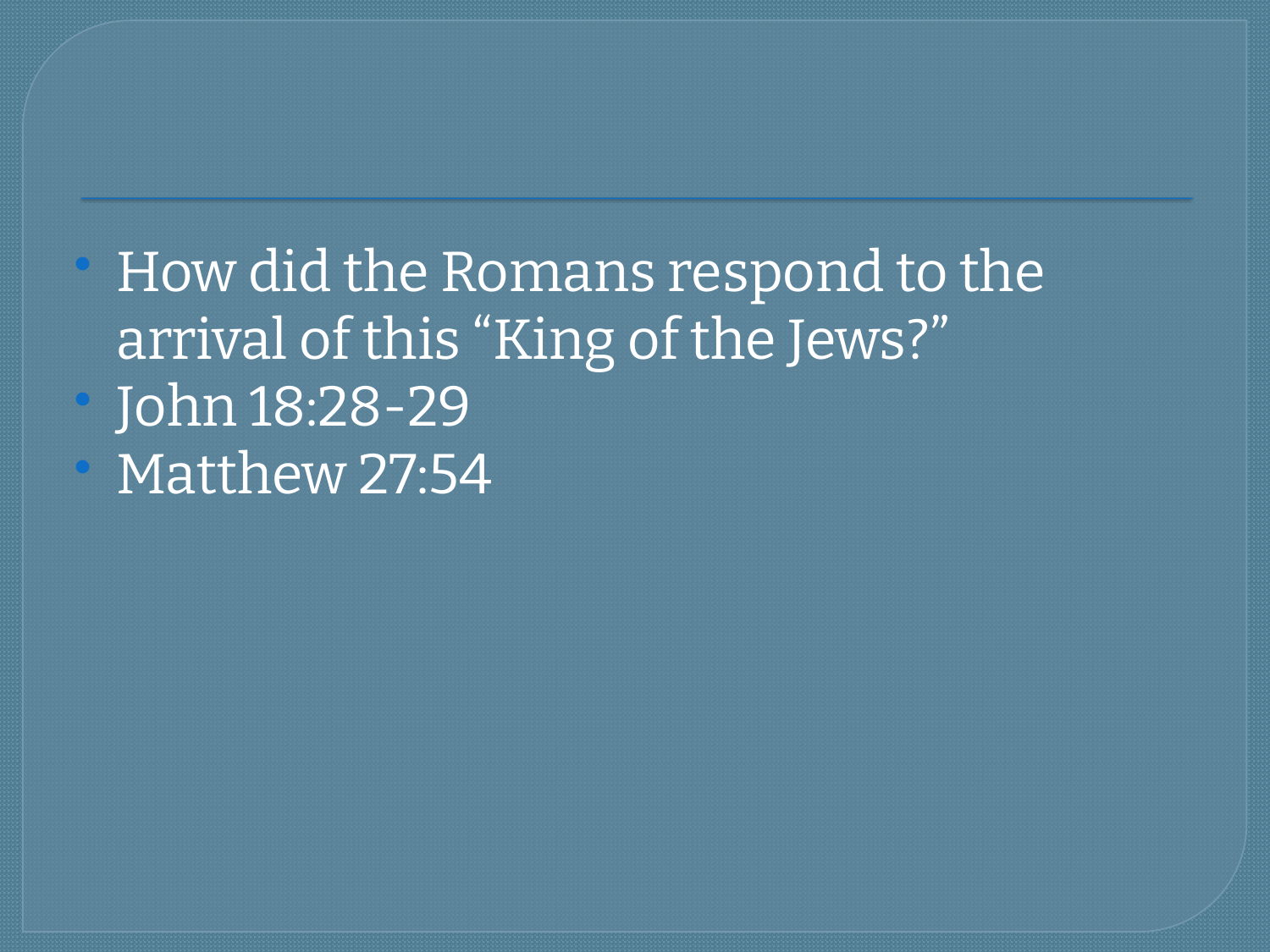

#
How did the Romans respond to the arrival of this “King of the Jews?”
John 18:28-29
Matthew 27:54